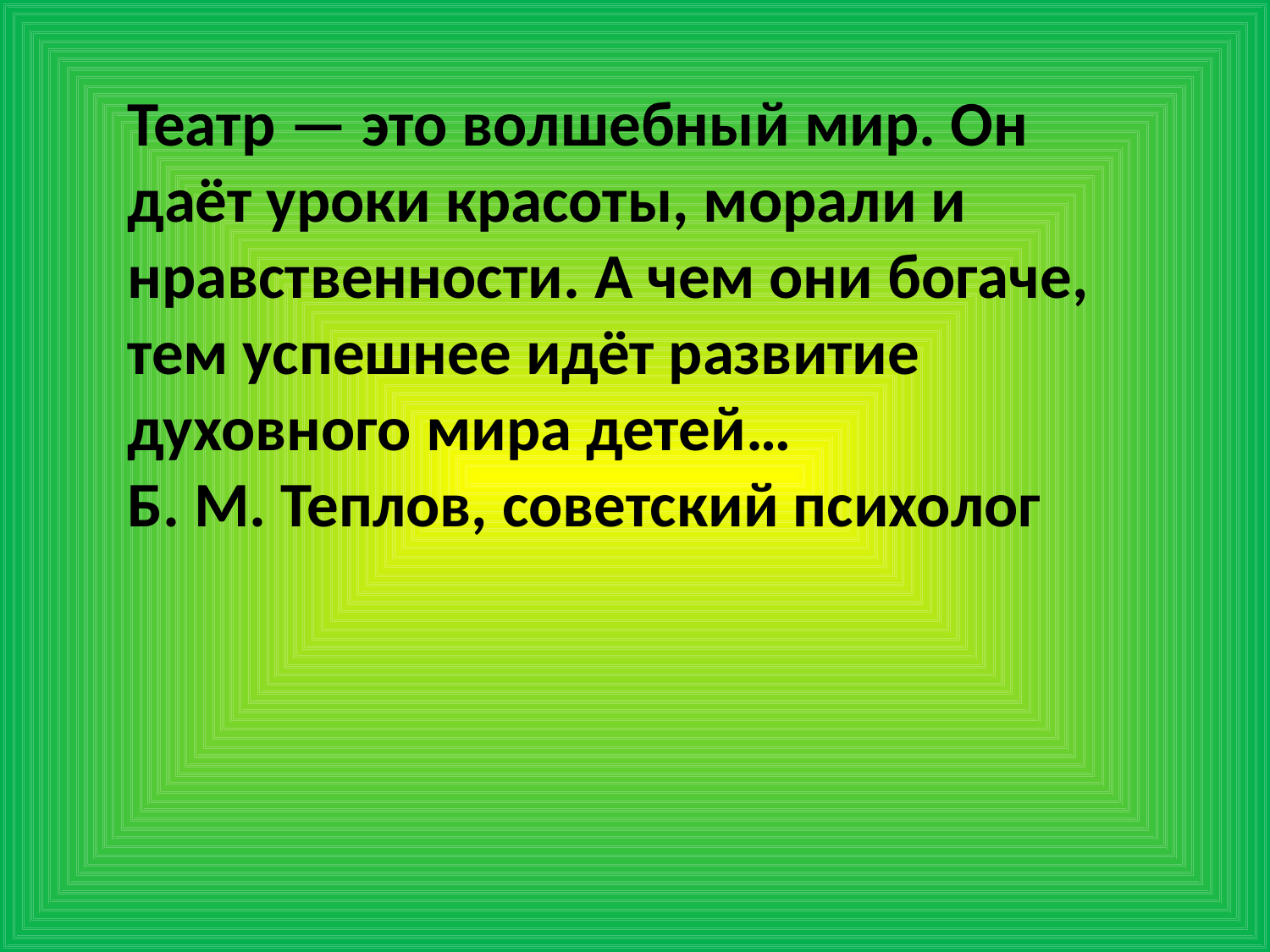

Театр — это волшебный мир. Он даёт уроки красоты, морали и нравственности. А чем они богаче, тем успешнее идёт развитие духовного мира детей…
Б. М. Теплов, советский психолог